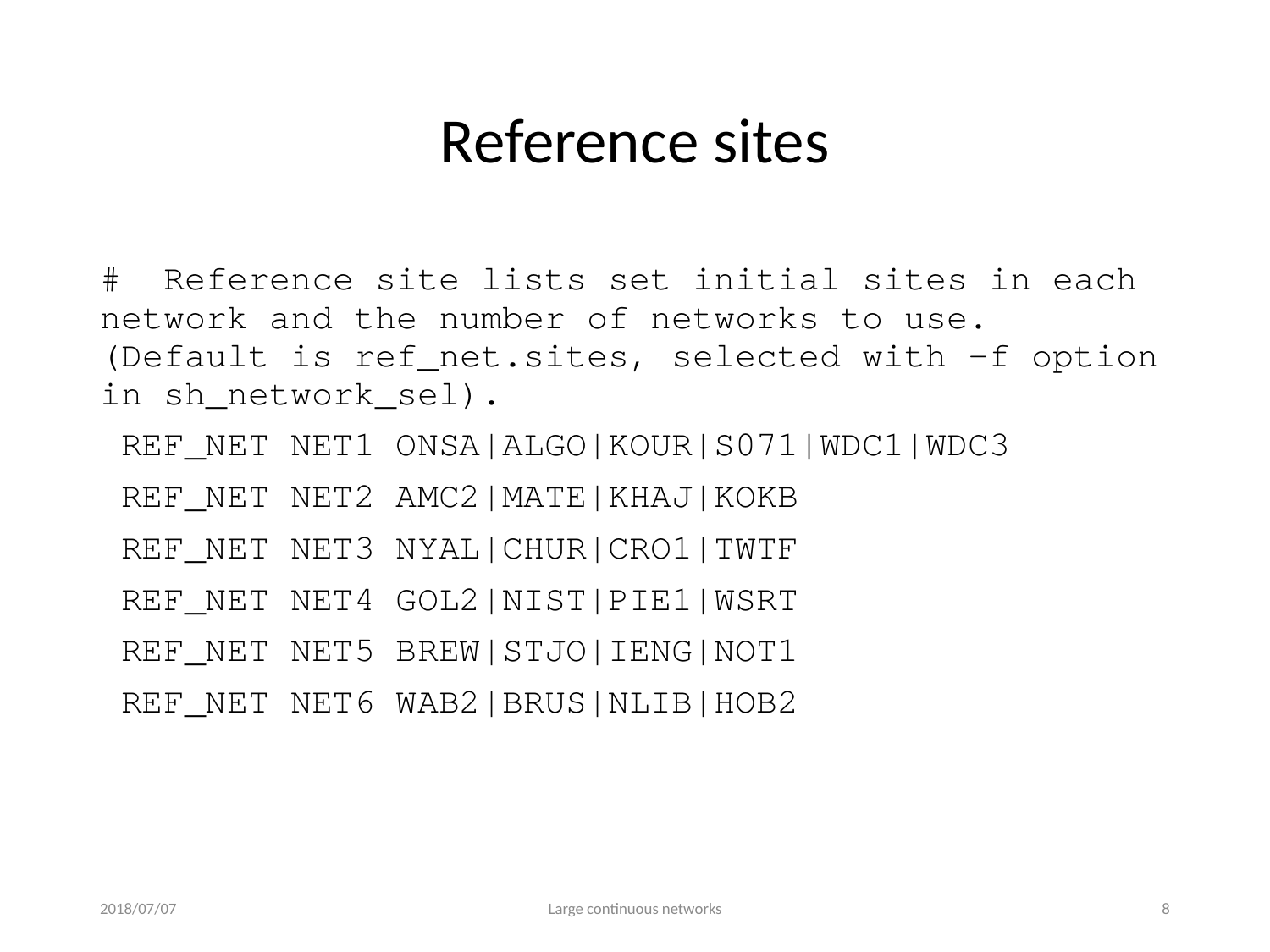

# Reference sites
#  Reference site lists set initial sites in each network and the number of networks to use. (Default is ref_net.sites, selected with -f option in sh_network_sel).
 REF_NET NET1 ONSA|ALGO|KOUR|S071|WDC1|WDC3
 REF_NET NET2 AMC2|MATE|KHAJ|KOKB
 REF_NET NET3 NYAL|CHUR|CRO1|TWTF
 REF_NET NET4 GOL2|NIST|PIE1|WSRT
 REF_NET NET5 BREW|STJO|IENG|NOT1
 REF_NET NET6 WAB2|BRUS|NLIB|HOB2
2018/07/07
Large continuous networks
8